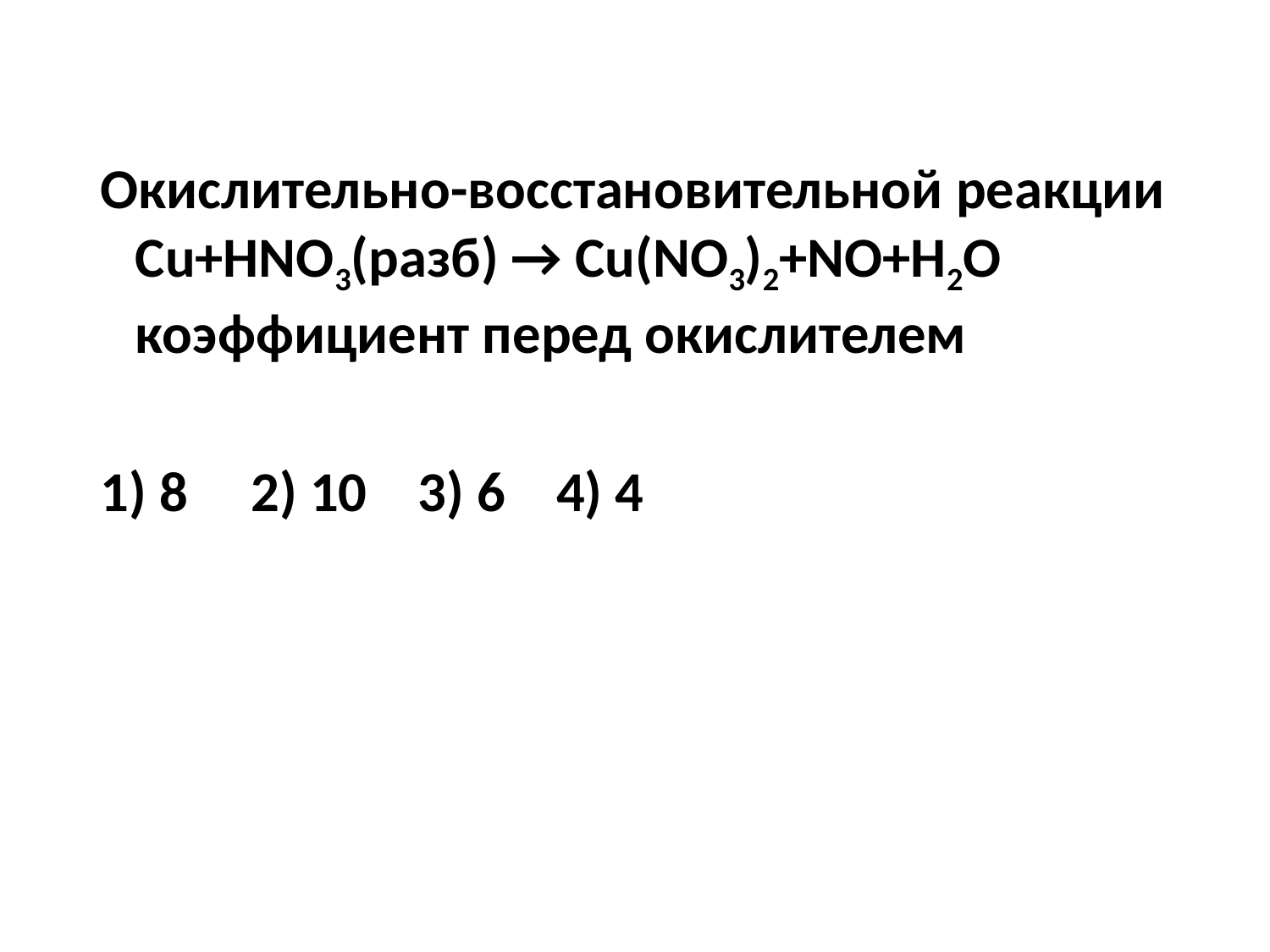

Окислительно-восстановительной реакции Cu+HNO3(разб) → Cu(NO3)2+NO+H2O коэффициент перед окислителем

 1) 8     2) 10    3) 6    4) 4